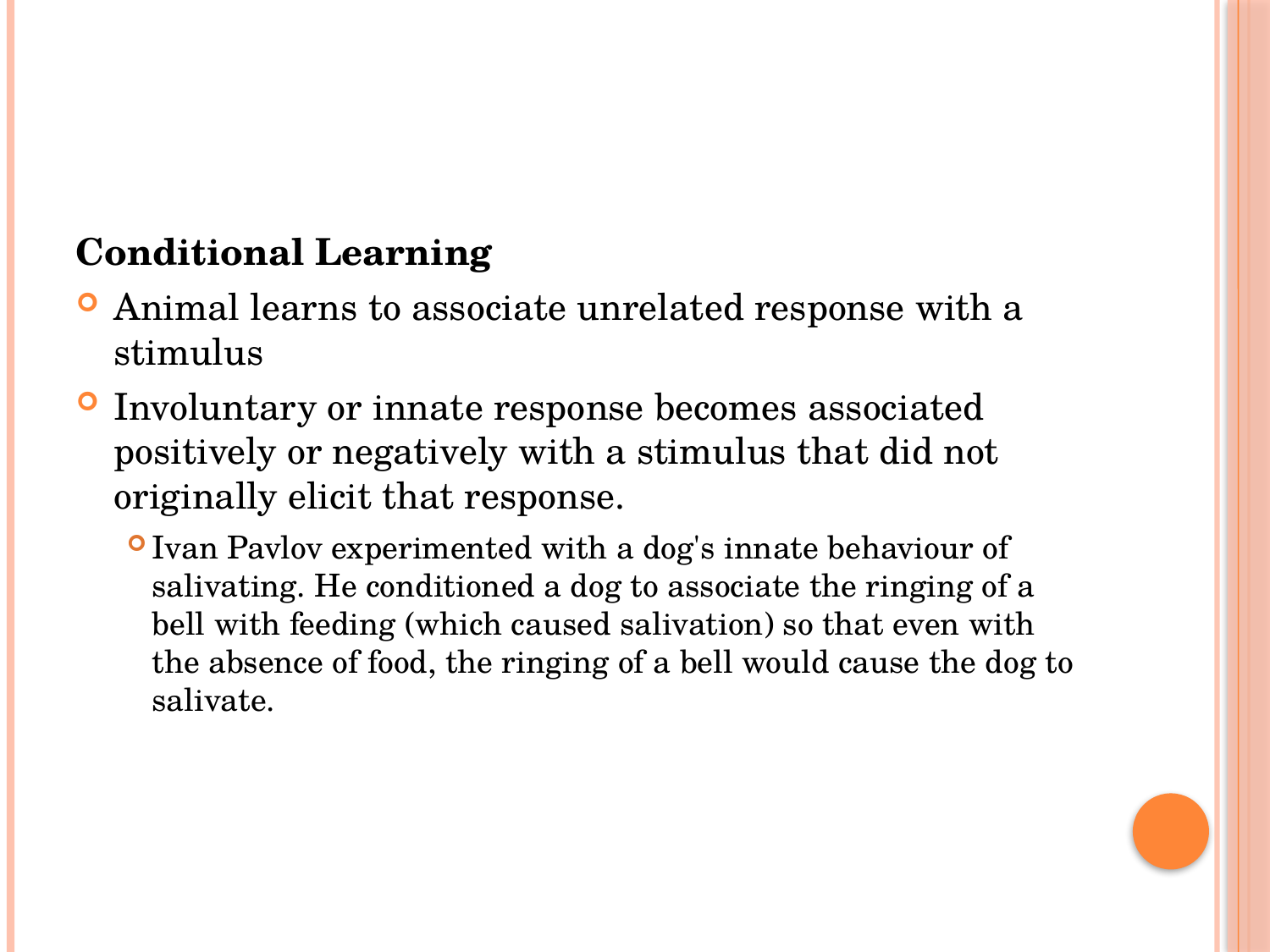

#
Conditional Learning
Animal learns to associate unrelated response with a stimulus
Involuntary or innate response becomes associated positively or negatively with a stimulus that did not originally elicit that response.
Ivan Pavlov experimented with a dog's innate behaviour of salivating. He conditioned a dog to associate the ringing of a bell with feeding (which caused salivation) so that even with the absence of food, the ringing of a bell would cause the dog to salivate.